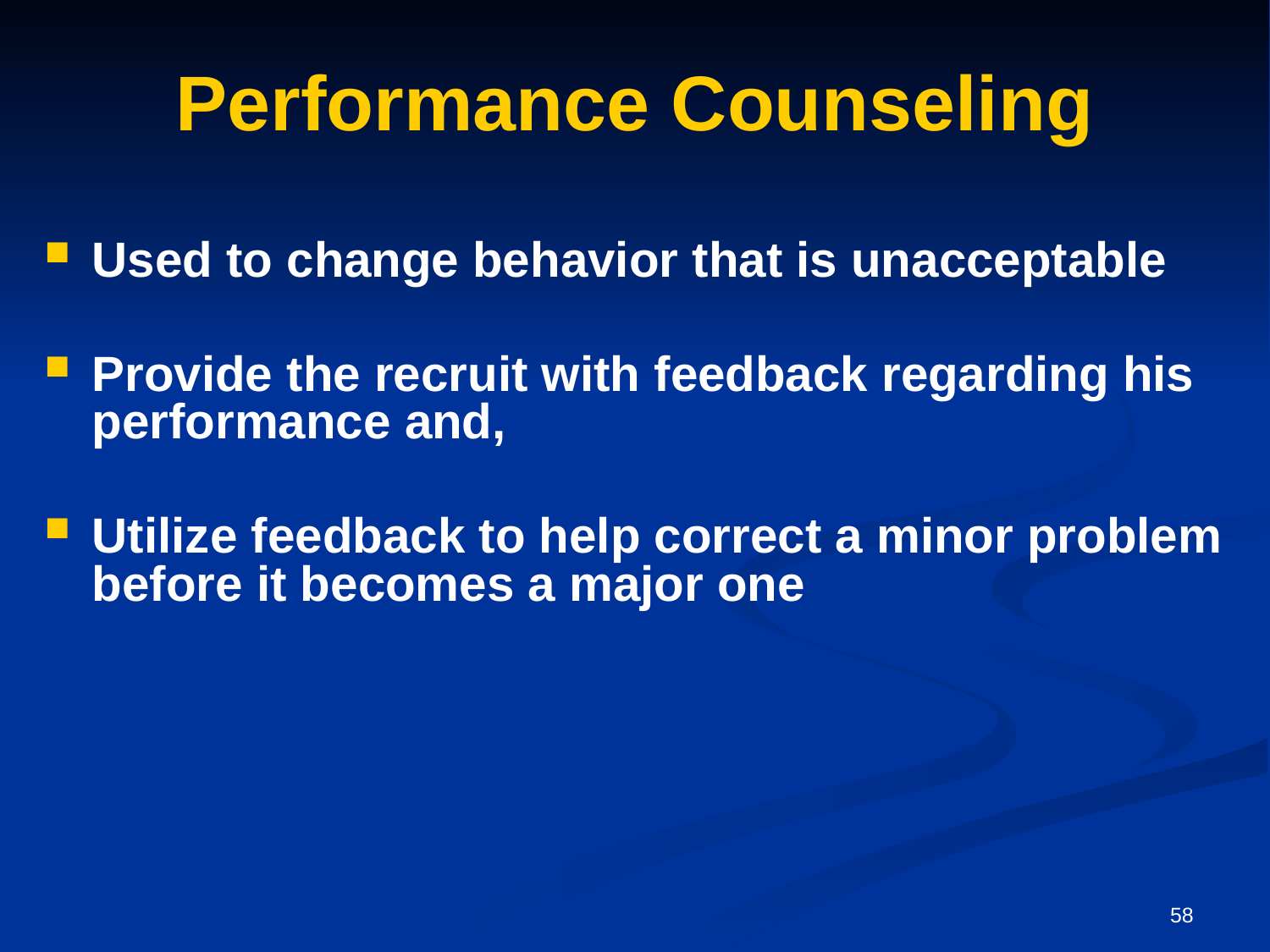

# Performance Counseling
Used to change behavior that is unacceptable

Provide the recruit with feedback regarding his performance and,

Utilize feedback to help correct a minor problem before it becomes a major one
58